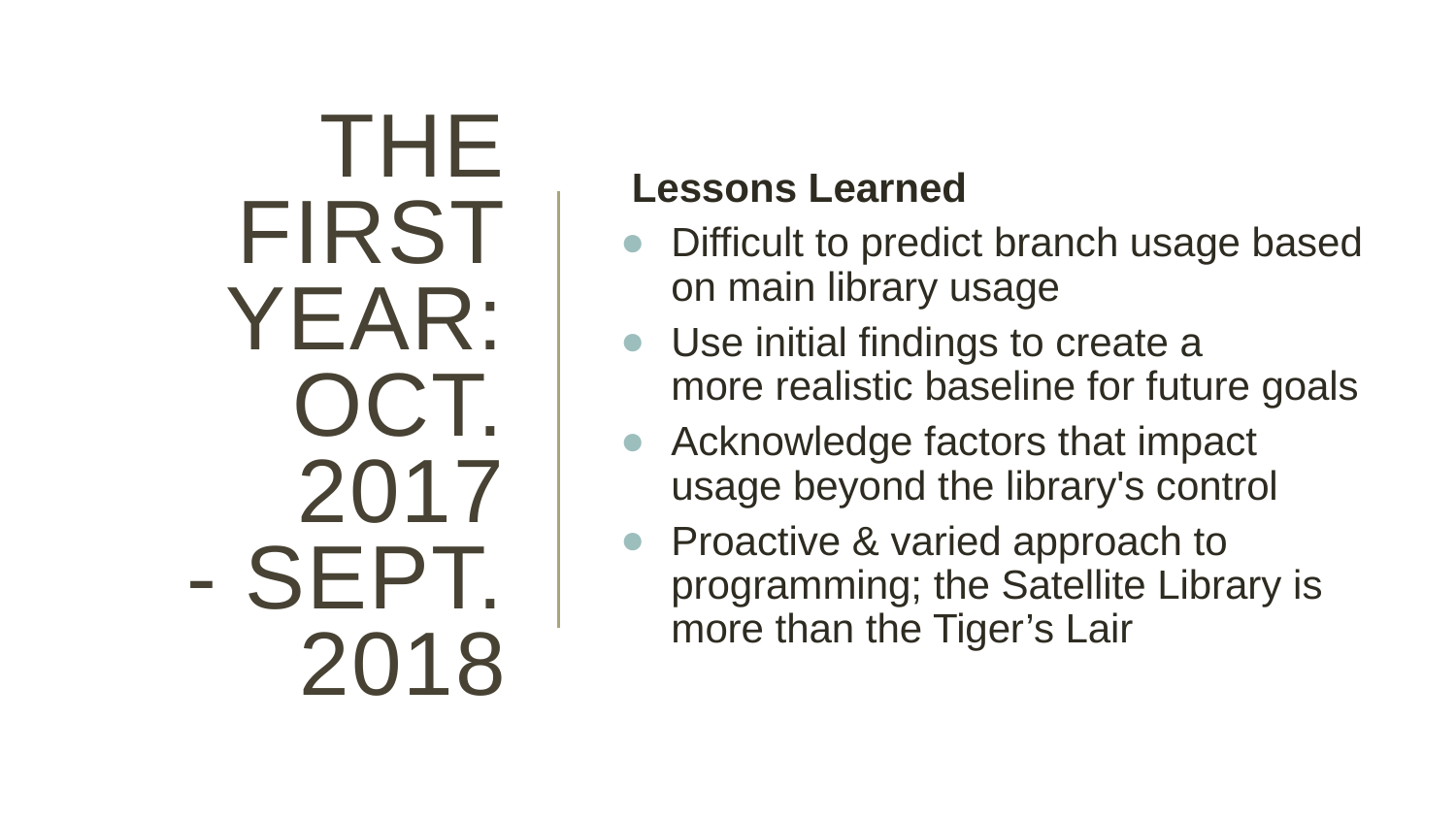

# The First Year: Oct. 2017 - Sept. 2018
 Lessons Learned
Difficult to predict branch usage based on main library usage
Use initial findings to create a more realistic baseline for future goals
Acknowledge factors that impact usage beyond the library's control
Proactive & varied approach to programming; the Satellite Library is more than the Tiger’s Lair